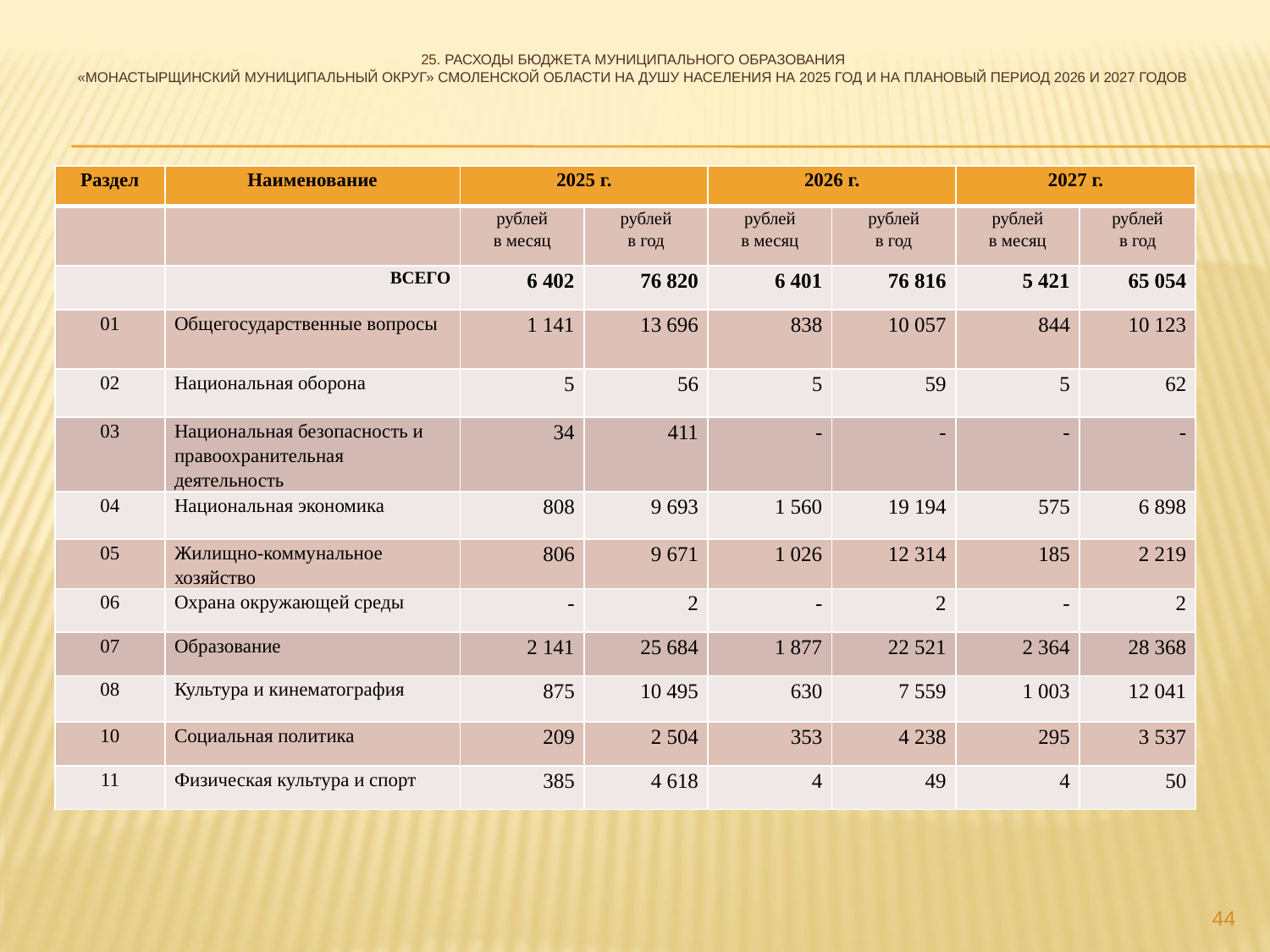

# 25. Расходы бюджета муниципального образования «Монастырщинский МУНИЦИПАЛЬНЫЙ ОКРУГ» Смоленской области на душу населения на 2025 год и на плановый период 2026 и 2027 годов
| Раздел | Наименование | 2025 г. |  | 2026 г. |  | 2027 г. |  |
| --- | --- | --- | --- | --- | --- | --- | --- |
|  |  | рублей в месяц | рублей в год | рублей в месяц | рублей в год | рублей в месяц | рублей в год |
|  | ВСЕГО | 6 402 | 76 820 | 6 401 | 76 816 | 5 421 | 65 054 |
| 01 | Общегосударственные вопросы | 1 141 | 13 696 | 838 | 10 057 | 844 | 10 123 |
| 02 | Национальная оборона | 5 | 56 | 5 | 59 | 5 | 62 |
| 03 | Национальная безопасность и правоохранительная деятельность | 34 | 411 | - | - | - | - |
| 04 | Национальная экономика | 808 | 9 693 | 1 560 | 19 194 | 575 | 6 898 |
| 05 | Жилищно-коммунальное хозяйство | 806 | 9 671 | 1 026 | 12 314 | 185 | 2 219 |
| 06 | Охрана окружающей среды | - | 2 | - | 2 | - | 2 |
| 07 | Образование | 2 141 | 25 684 | 1 877 | 22 521 | 2 364 | 28 368 |
| 08 | Культура и кинематография | 875 | 10 495 | 630 | 7 559 | 1 003 | 12 041 |
| 10 | Социальная политика | 209 | 2 504 | 353 | 4 238 | 295 | 3 537 |
| 11 | Физическая культура и спорт | 385 | 4 618 | 4 | 49 | 4 | 50 |
44